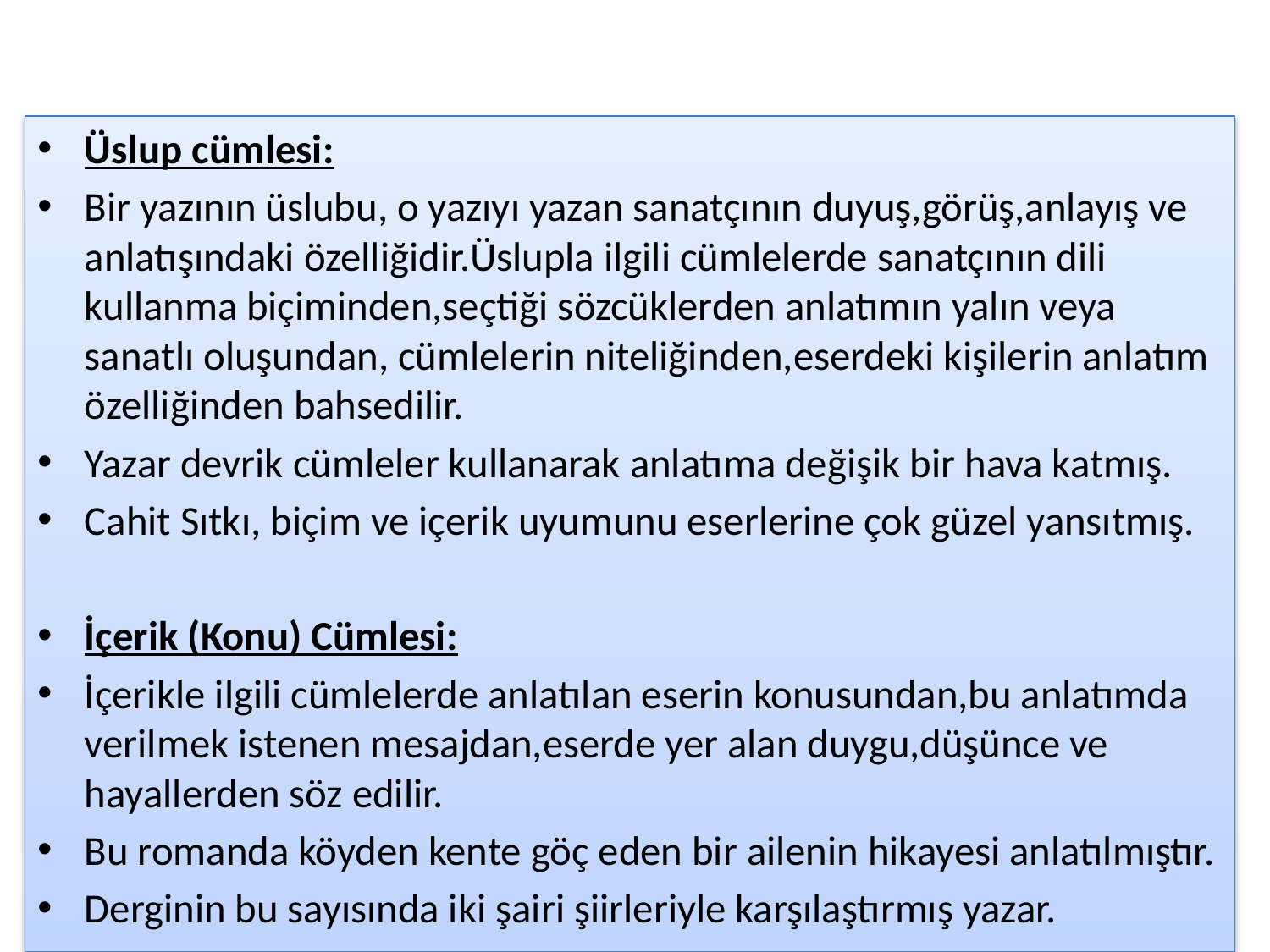

#
Üslup cümlesi:
Bir yazının üslubu, o yazıyı yazan sanatçının duyuş,görüş,anlayış ve anlatışındaki özelliğidir.Üslupla ilgili cümlelerde sanatçının dili kullanma biçiminden,seçtiği sözcüklerden anlatımın yalın veya sanatlı oluşundan, cümlelerin niteliğinden,eserdeki kişilerin anlatım özelliğinden bahsedilir.
Yazar devrik cümleler kullanarak anlatıma değişik bir hava katmış.
Cahit Sıtkı, biçim ve içerik uyumunu eserlerine çok güzel yansıtmış.

İçerik (Konu) Cümlesi:
İçerikle ilgili cümlelerde anlatılan eserin konusundan,bu anlatımda verilmek istenen mesajdan,eserde yer alan duygu,düşünce ve hayallerden söz edilir.
Bu romanda köyden kente göç eden bir ailenin hikayesi anlatılmıştır.
Derginin bu sayısında iki şairi şiirleriyle karşılaştırmış yazar.